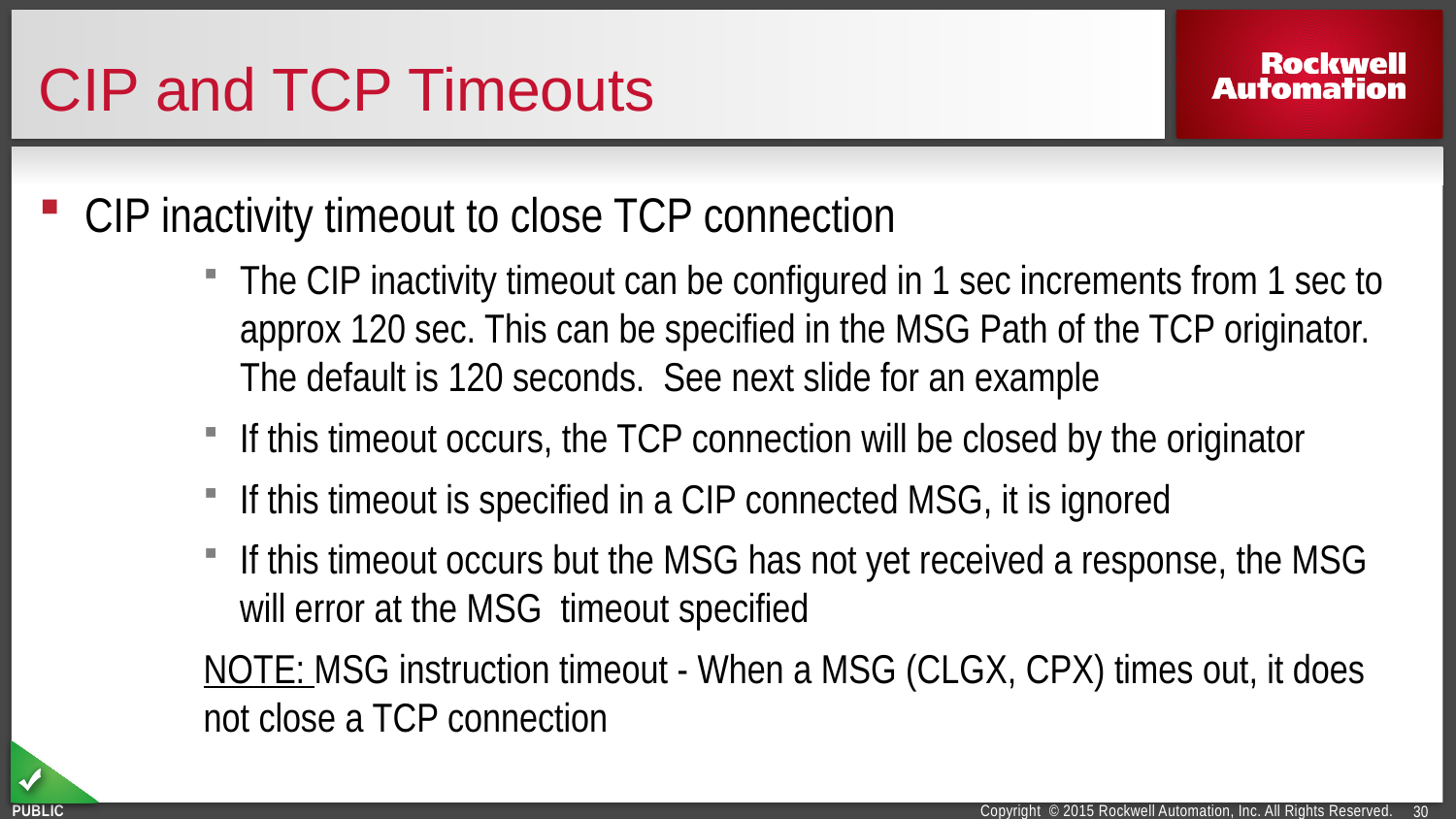

# CIP and TCP Timeouts
CIP inactivity timeout to close TCP connection
The CIP inactivity timeout can be configured in 1 sec increments from 1 sec to approx 120 sec. This can be specified in the MSG Path of the TCP originator. The default is 120 seconds.  See next slide for an example
If this timeout occurs, the TCP connection will be closed by the originator
If this timeout is specified in a CIP connected MSG, it is ignored
If this timeout occurs but the MSG has not yet received a response, the MSG will error at the MSG  timeout specified
NOTE: MSG instruction timeout - When a MSG (CLGX, CPX) times out, it does not close a TCP connection
30